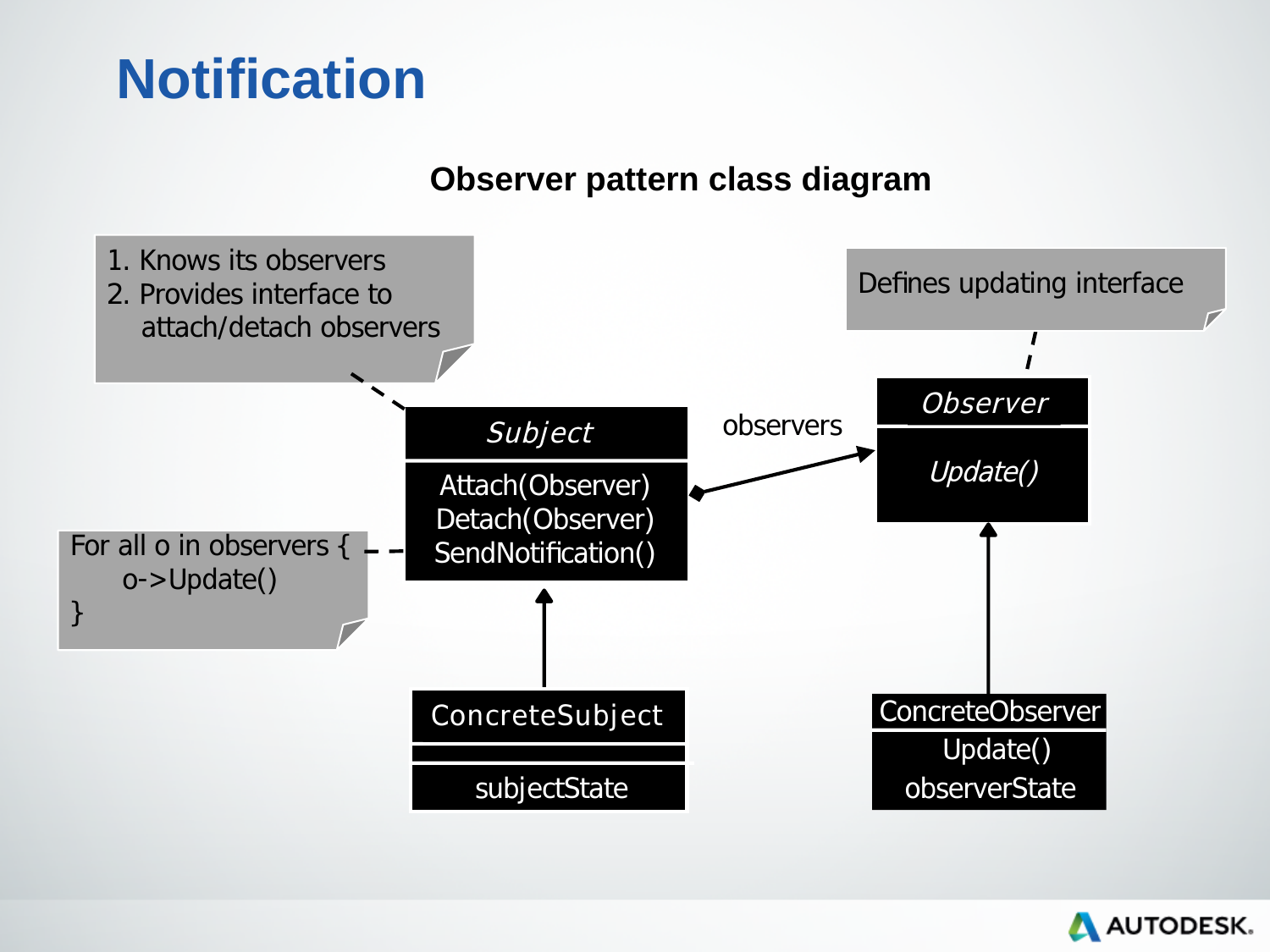

# Notification
Observer pattern class diagram
1. Knows its observers
2. Provides interface to
    attach/detach observers
Defines updating interface

Observer

observers

Subject

Update()
Attach(Observer)
Detach(Observer)
SendNotification()

For all o in observers {
      o->Update()
}

  ConcreteObserver

ConcreteSubject

Update()

observerState
subjectState